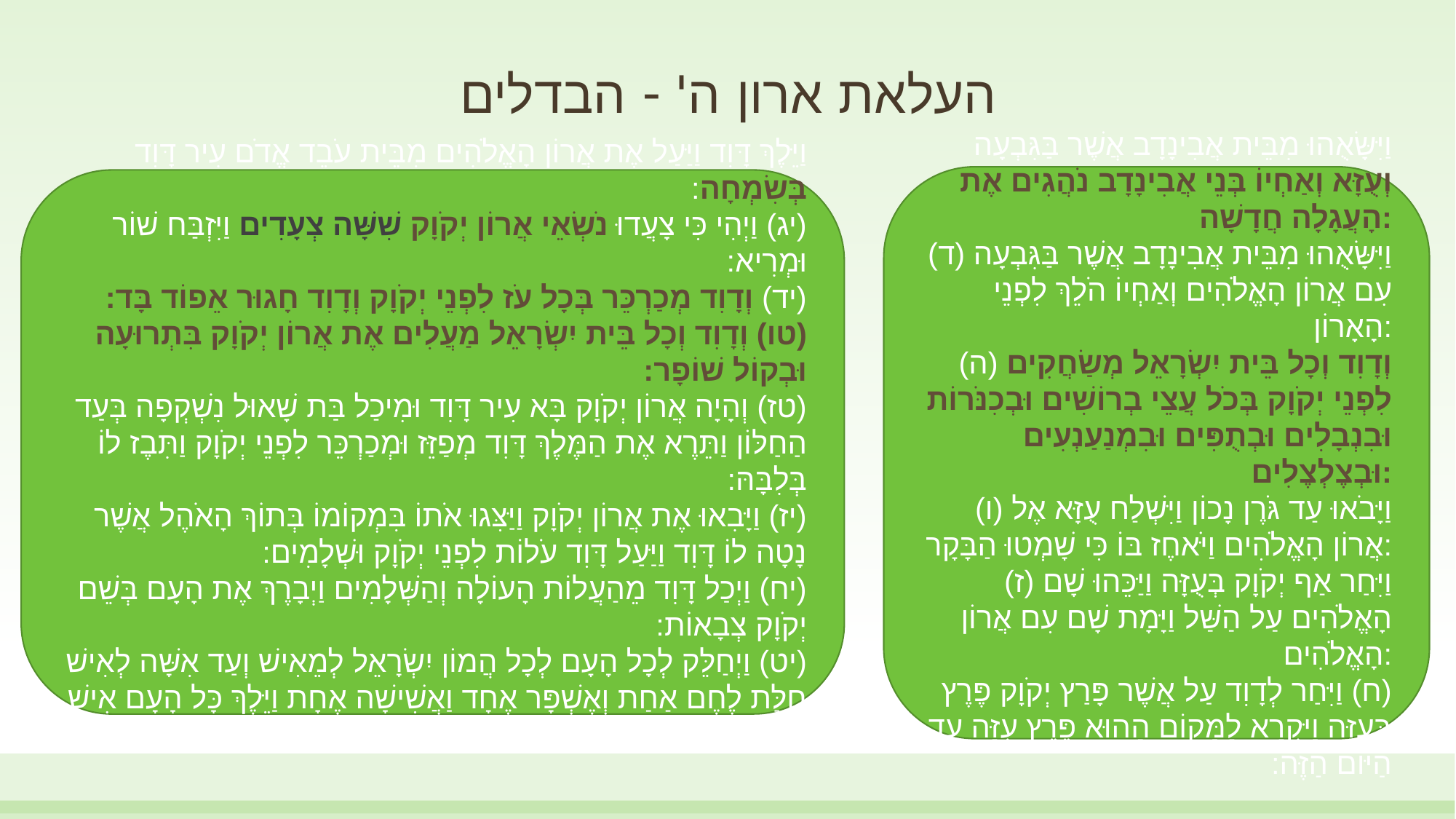

# העלאת ארון ה' - הבדלים
וַיִּשָּׂאֻהוּ מִבֵּית אֲבִינָדָב אֲשֶׁר בַּגִּבְעָה וְעֻזָּא וְאַחְיוֹ בְּנֵי אֲבִינָדָב נֹהֲגִים אֶת הָעֲגָלָה חֲדָשָׁה:
(ד) וַיִּשָּׂאֻהוּ מִבֵּית אֲבִינָדָב אֲשֶׁר בַּגִּבְעָה עִם אֲרוֹן הָאֱלֹהִים וְאַחְיוֹ הֹלֵךְ לִפְנֵי הָאָרוֹן:
(ה) וְדָוִד וְכָל בֵּית יִשְׂרָאֵל מְשַׂחֲקִים לִפְנֵי יְקֹוָק בְּכֹל עֲצֵי בְרוֹשִׁים וּבְכִנֹּרוֹת וּבִנְבָלִים וּבְתֻפִּים וּבִמְנַעַנְעִים וּבְצֶלְצֶלִים:
(ו) וַיָּבֹאוּ עַד גֹּרֶן נָכוֹן וַיִּשְׁלַח עֻזָּא אֶל אֲרוֹן הָאֱלֹהִים וַיֹּאחֶז בּוֹ כִּי שָׁמְטוּ הַבָּקָר:
(ז) וַיִּחַר אַף יְקֹוָק בְּעֻזָּה וַיַּכֵּהוּ שָׁם הָאֱלֹהִים עַל הַשַּׁל וַיָּמָת שָׁם עִם אֲרוֹן הָאֱלֹהִים:
(ח) וַיִּחַר לְדָוִד עַל אֲשֶׁר פָּרַץ יְקֹוָק פֶּרֶץ בְּעֻזָּה וַיִּקְרָא לַמָּקוֹם הַהוּא פֶּרֶץ עֻזָּה עַד הַיּוֹם הַזֶּה:
וַיֵּלֶךְ דָּוִד וַיַּעַל אֶת אֲרוֹן הָאֱלֹהִים מִבֵּית עֹבֵד אֱדֹם עִיר דָּוִד בְּשִׂמְחָה:
(יג) וַיְהִי כִּי צָעֲדוּ נֹשְׂאֵי אֲרוֹן יְקֹוָק שִׁשָּׁה צְעָדִים וַיִּזְבַּח שׁוֹר וּמְרִיא:
(יד) וְדָוִד מְכַרְכֵּר בְּכָל עֹז לִפְנֵי יְקֹוָק וְדָוִד חָגוּר אֵפוֹד בָּד:
(טו) וְדָוִד וְכָל בֵּית יִשְׂרָאֵל מַעֲלִים אֶת אֲרוֹן יְקֹוָק בִּתְרוּעָה וּבְקוֹל שׁוֹפָר:
(טז) וְהָיָה אֲרוֹן יְקֹוָק בָּא עִיר דָּוִד וּמִיכַל בַּת שָׁאוּל נִשְׁקְפָה בְּעַד הַחַלּוֹן וַתֵּרֶא אֶת הַמֶּלֶךְ דָּוִד מְפַזֵּז וּמְכַרְכֵּר לִפְנֵי יְקֹוָק וַתִּבֶז לוֹ בְּלִבָּהּ:
(יז) וַיָּבִאוּ אֶת אֲרוֹן יְקֹוָק וַיַּצִּגוּ אֹתוֹ בִּמְקוֹמוֹ בְּתוֹךְ הָאֹהֶל אֲשֶׁר נָטָה לוֹ דָּוִד וַיַּעַל דָּוִד עֹלוֹת לִפְנֵי יְקֹוָק וּשְׁלָמִים:
(יח) וַיְכַל דָּוִד מֵהַעֲלוֹת הָעוֹלָה וְהַשְּׁלָמִים וַיְבָרֶךְ אֶת הָעָם בְּשֵׁם יְקֹוָק צְבָאוֹת:
(יט) וַיְחַלֵּק לְכָל הָעָם לְכָל הֲמוֹן יִשְׂרָאֵל לְמֵאִישׁ וְעַד אִשָּׁה לְאִישׁ חַלַּת לֶחֶם אַחַת וְאֶשְׁפָּר אֶחָד וַאֲשִׁישָׁה אֶחָת וַיֵּלֶךְ כָּל הָעָם אִישׁ לְבֵיתוֹ: